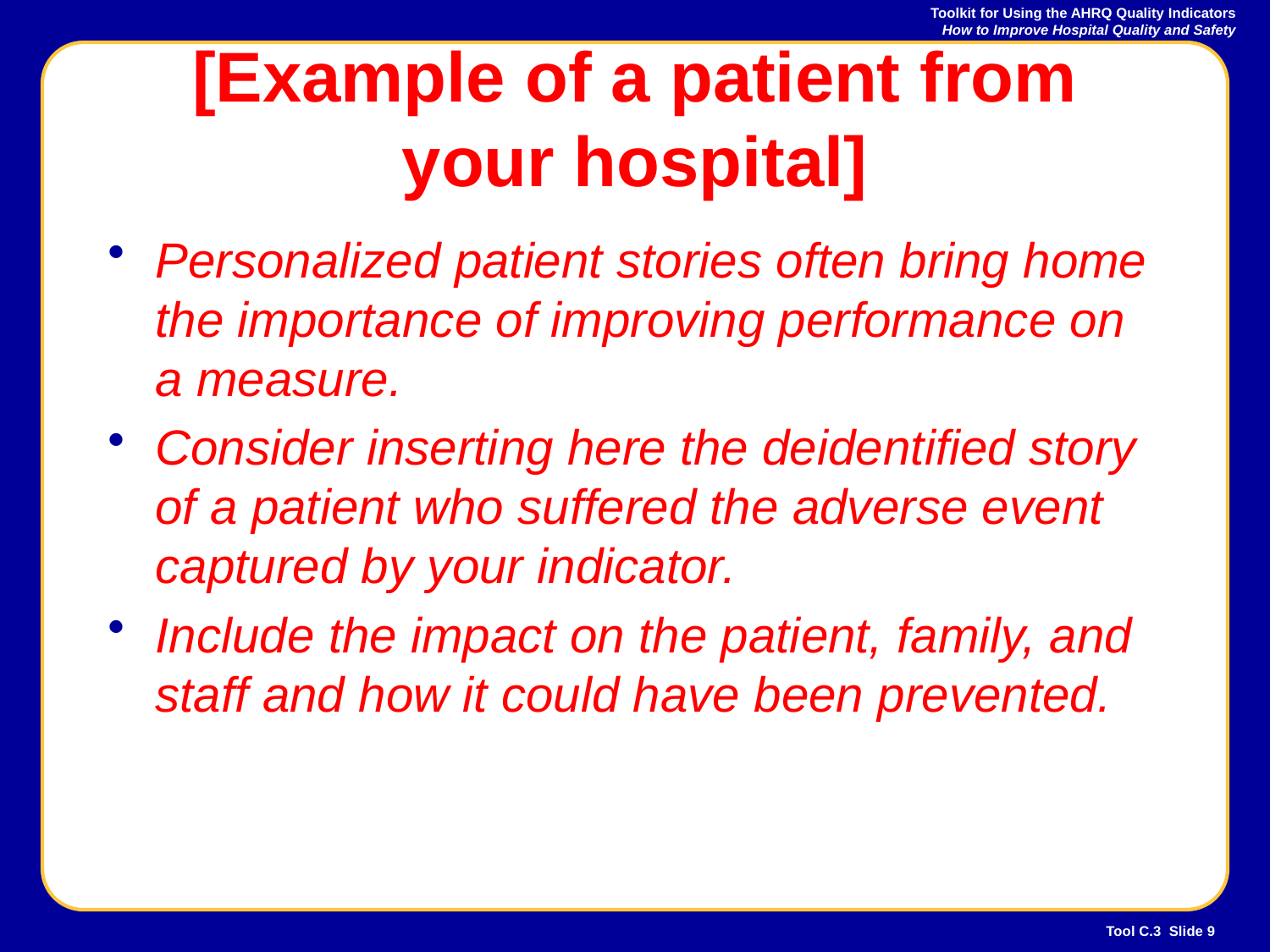

# [Example of a patient from your hospital]
Personalized patient stories often bring home the importance of improving performance on a measure.
Consider inserting here the deidentified story of a patient who suffered the adverse event captured by your indicator.
Include the impact on the patient, family, and staff and how it could have been prevented.